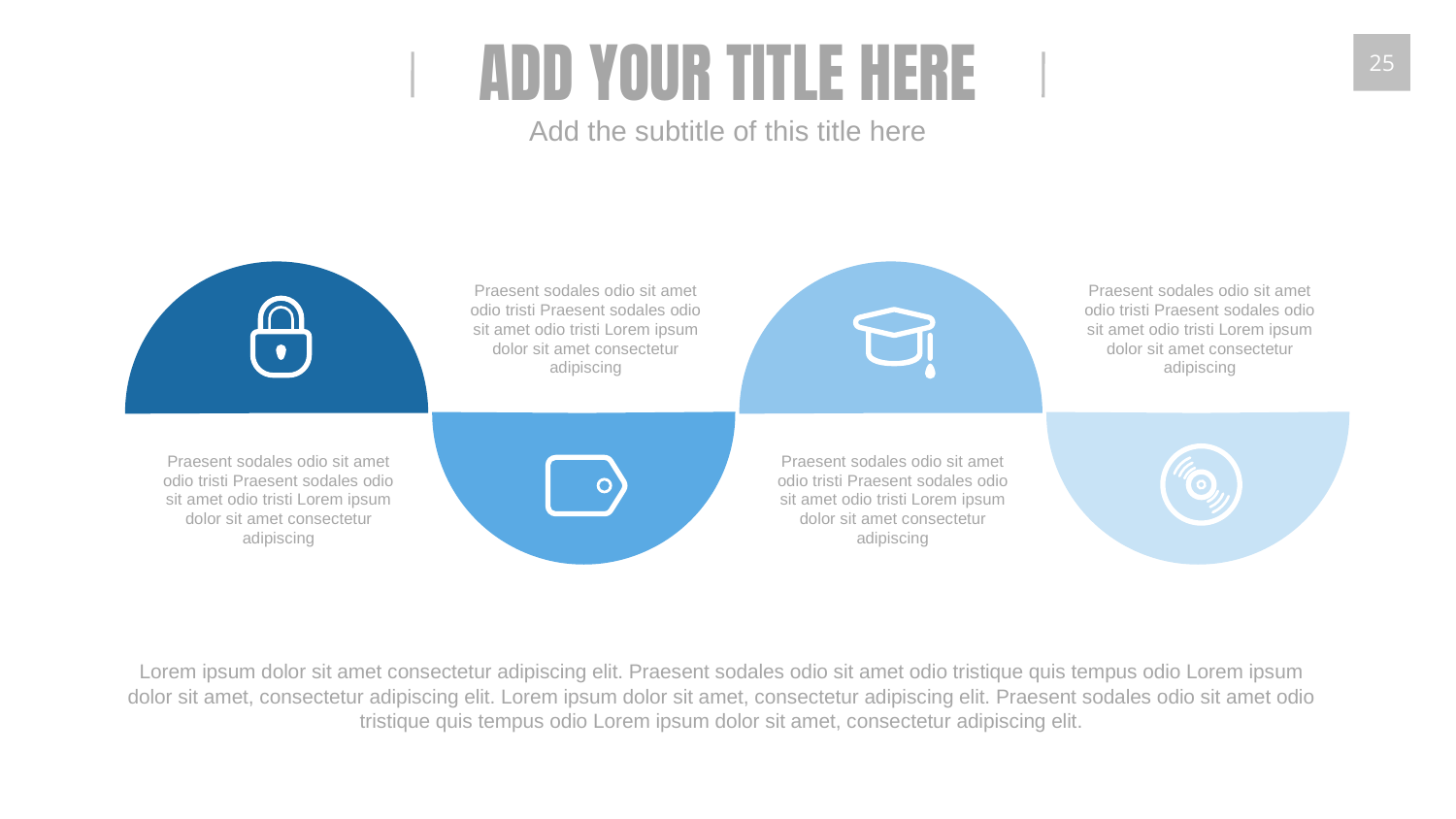

ADD YOUR TITLE HERE
Add the subtitle of this title here
25

Praesent sodales odio sit amet odio tristi Praesent sodales odio sit amet odio tristi Lorem ipsum dolor sit amet consectetur adipiscing

Praesent sodales odio sit amet odio tristi Praesent sodales odio sit amet odio tristi Lorem ipsum dolor sit amet consectetur adipiscing

Praesent sodales odio sit amet odio tristi Praesent sodales odio sit amet odio tristi Lorem ipsum dolor sit amet consectetur adipiscing

Praesent sodales odio sit amet odio tristi Praesent sodales odio sit amet odio tristi Lorem ipsum dolor sit amet consectetur adipiscing

Lorem ipsum dolor sit amet consectetur adipiscing elit. Praesent sodales odio sit amet odio tristique quis tempus odio Lorem ipsum dolor sit amet, consectetur adipiscing elit. Lorem ipsum dolor sit amet, consectetur adipiscing elit. Praesent sodales odio sit amet odio tristique quis tempus odio Lorem ipsum dolor sit amet, consectetur adipiscing elit.